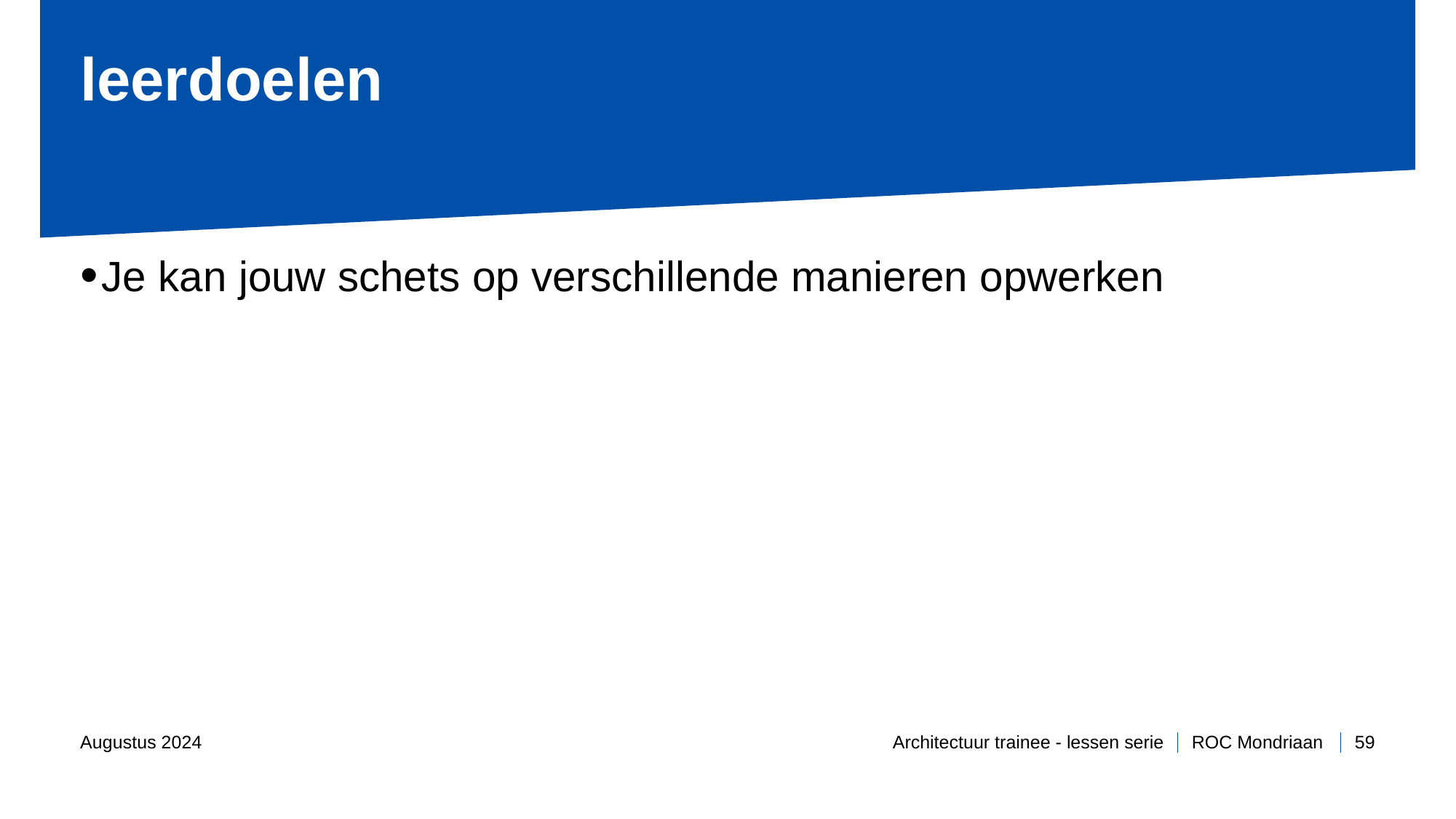

# leerdoelen
Je kan jouw schets op verschillende manieren opwerken
Augustus 2024
Architectuur trainee - lessen serie
59